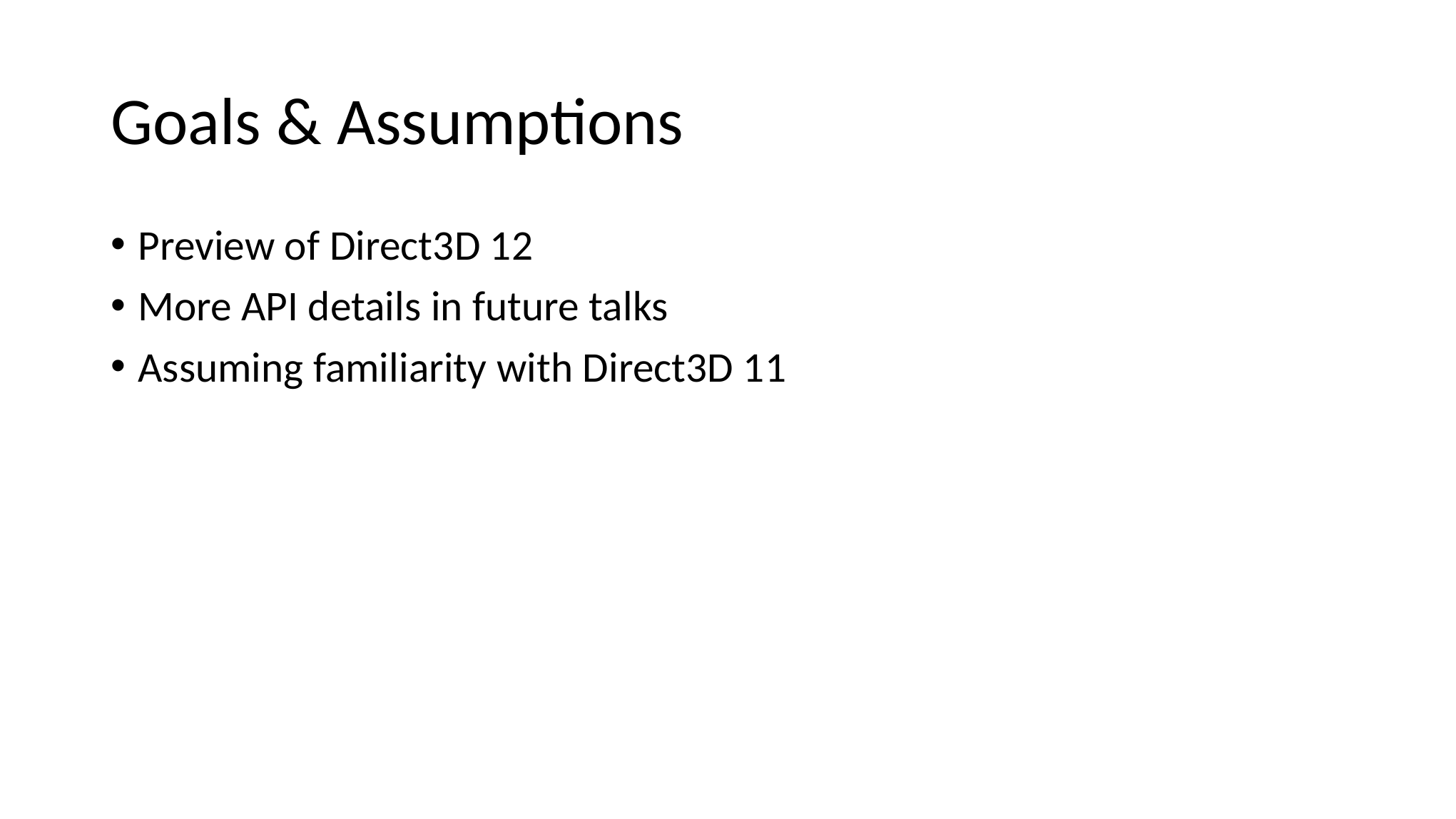

# Goals & Assumptions
Preview of Direct3D 12
More API details in future talks
Assuming familiarity with Direct3D 11